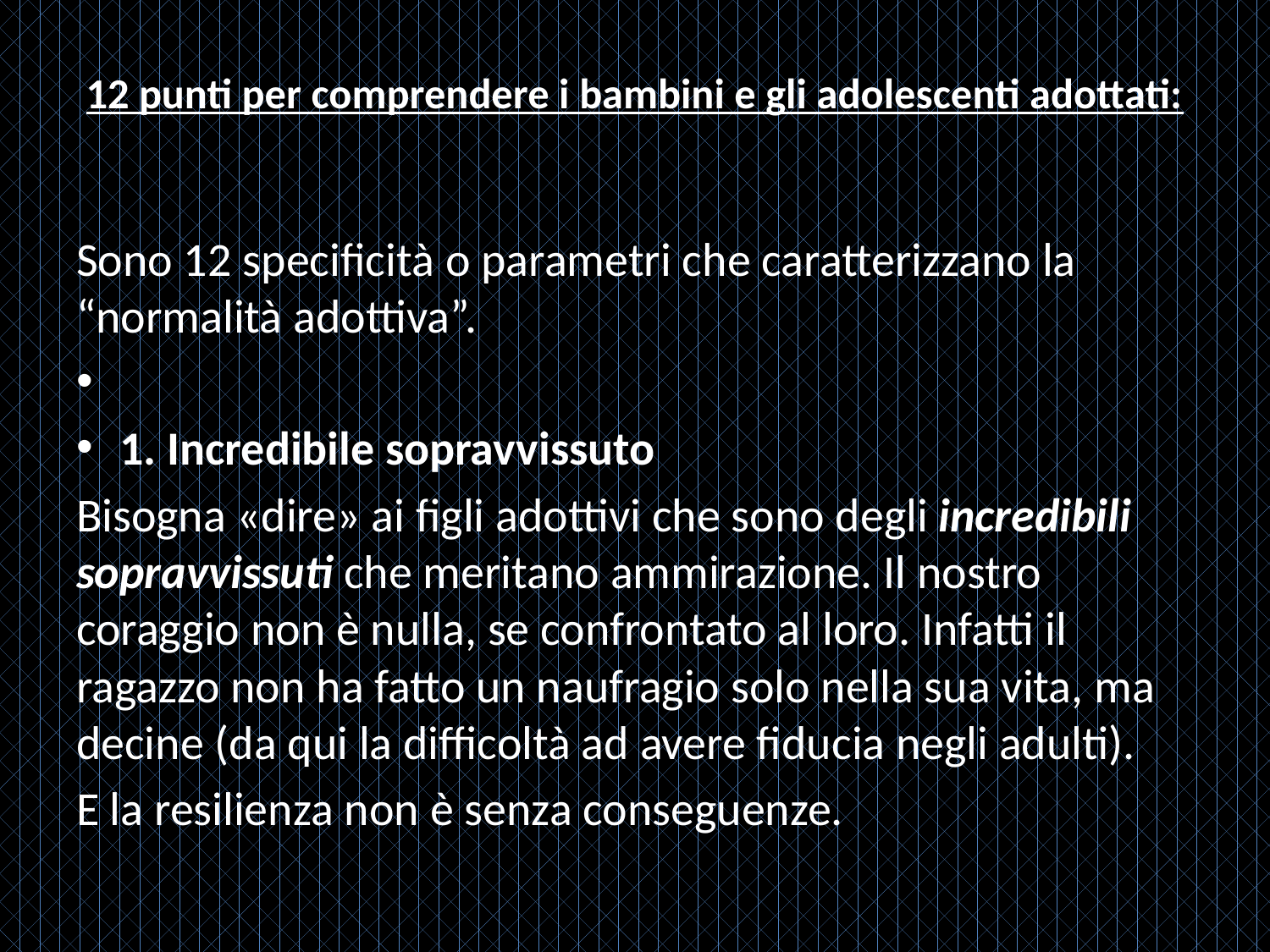

# 12 punti per comprendere i bambini e gli adolescenti adottati:
Sono 12 specificità o parametri che caratterizzano la “normalità adottiva”.

1. Incredibile sopravvissuto
Bisogna «dire» ai figli adottivi che sono degli incredibili sopravvissuti che meritano ammirazione. Il nostro coraggio non è nulla, se confrontato al loro. Infatti il ragazzo non ha fatto un naufragio solo nella sua vita, ma decine (da qui la difficoltà ad avere fiducia negli adulti).
E la resilienza non è senza conseguenze.